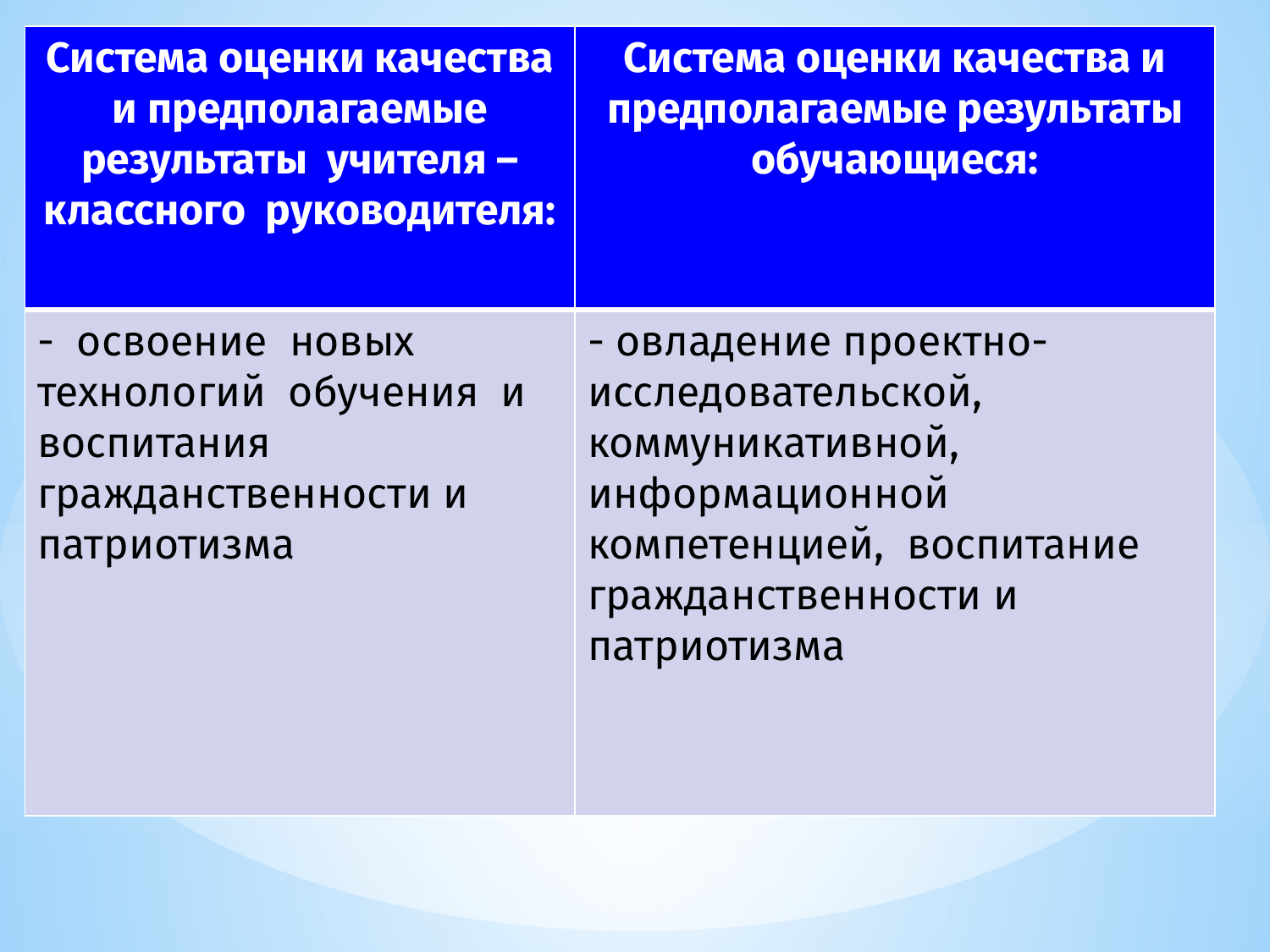

| Система оценки качества и предполагаемые результаты учителя – классного руководителя: | Система оценки качества и предполагаемые результаты обучающиеся: |
| --- | --- |
| - освоение новых технологий обучения и воспитания гражданственности и патриотизма | - овладение проектно-исследовательской, коммуникативной, информационной компетенцией, воспитание гражданственности и патриотизма |
#